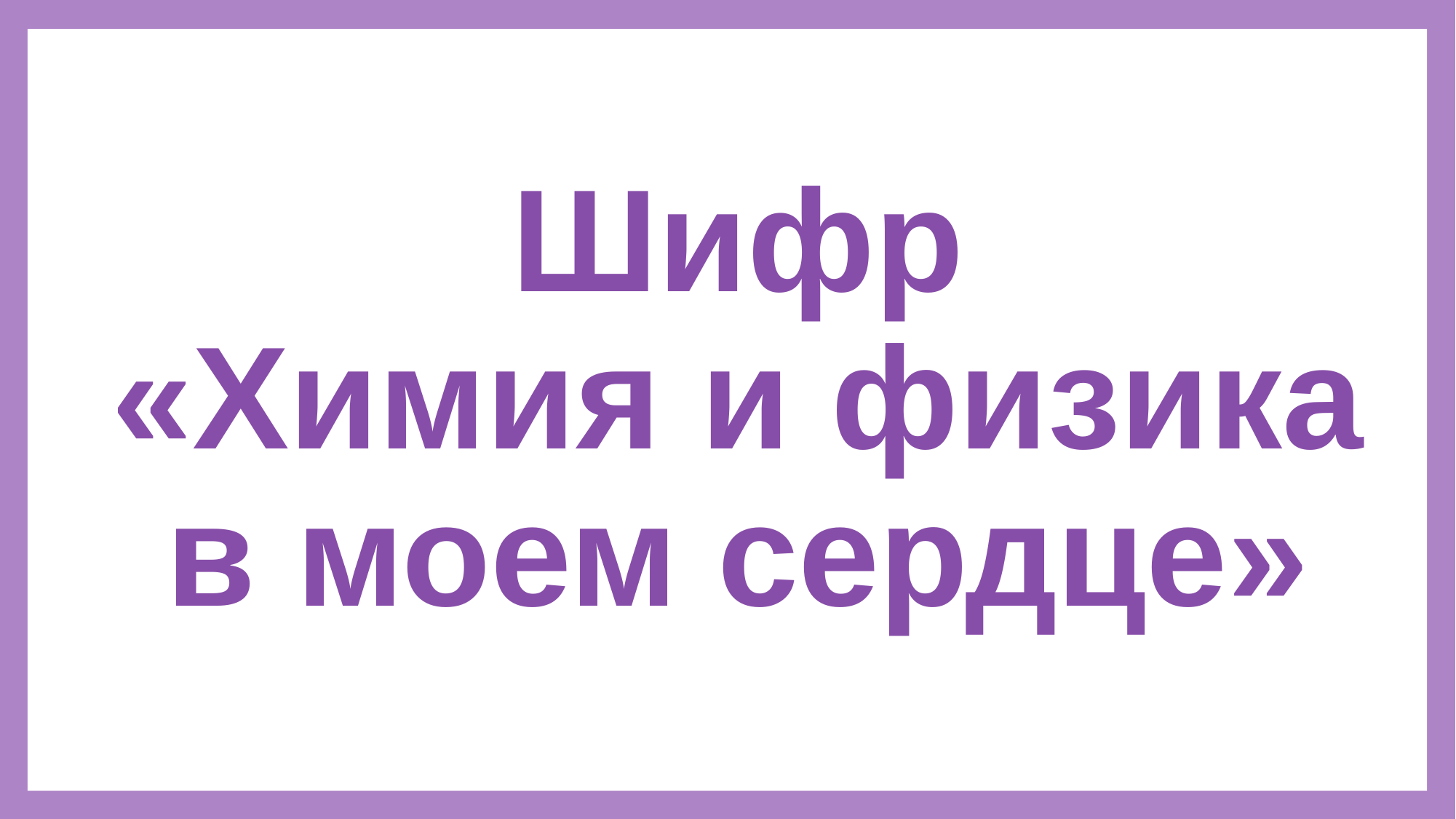

# Шифр «Химия и физика в моем сердце»